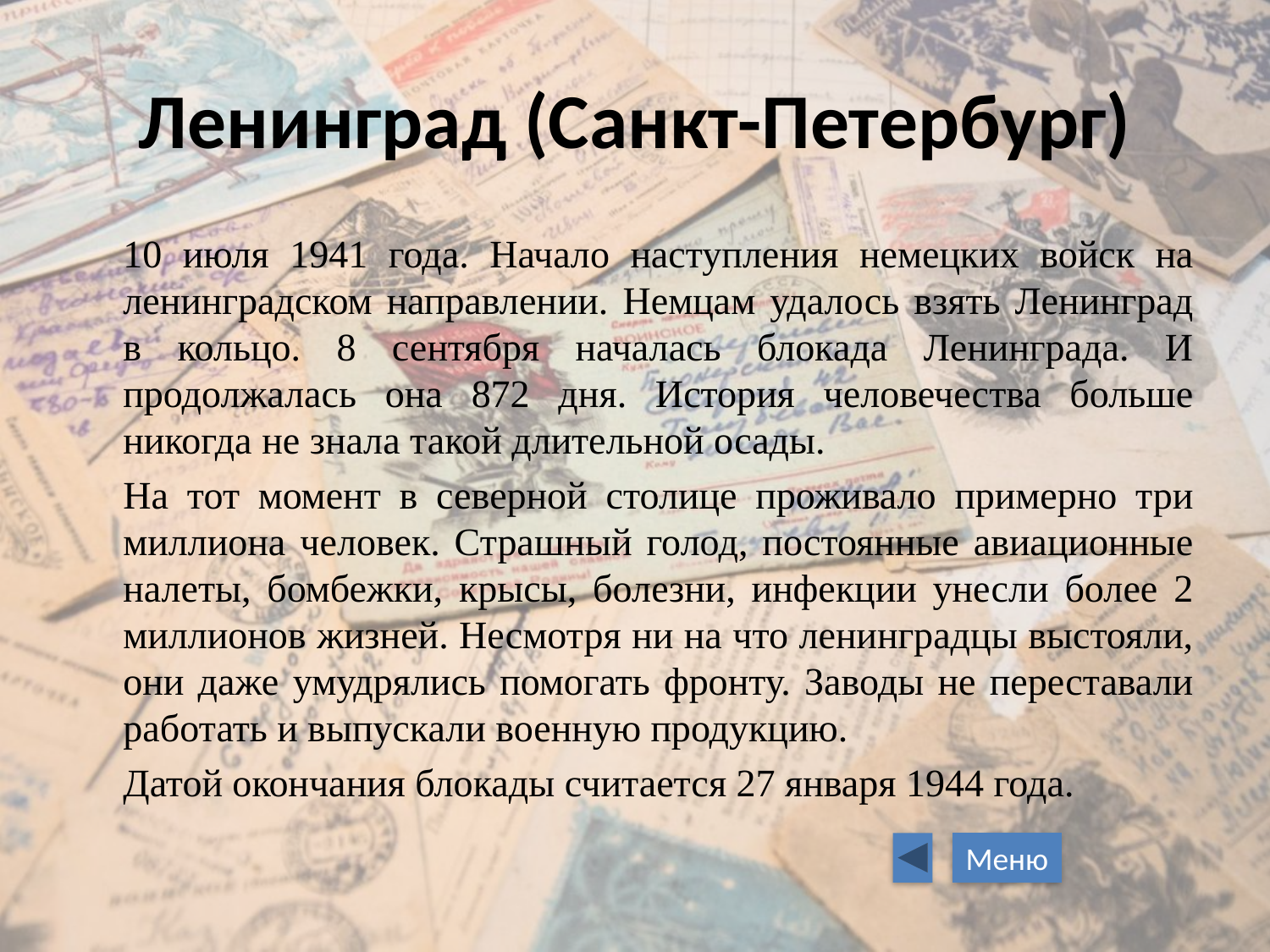

# Ленинград (Санкт-Петербург)
	10 июля 1941 года. Начало наступления немецких войск на ленинградском направлении. Немцам удалось взять Ленинград в кольцо. 8 сентября началась блокада Ленинграда. И продолжалась она 872 дня. История человечества больше никогда не знала такой длительной осады.
	На тот момент в северной столице проживало примерно три миллиона человек. Страшный голод, постоянные авиационные налеты, бомбежки, крысы, болезни, инфекции унесли более 2 миллионов жизней. Несмотря ни на что ленинградцы выстояли, они даже умудрялись помогать фронту. Заводы не переставали работать и выпускали военную продукцию.
	Датой окончания блокады считается 27 января 1944 года.

Меню